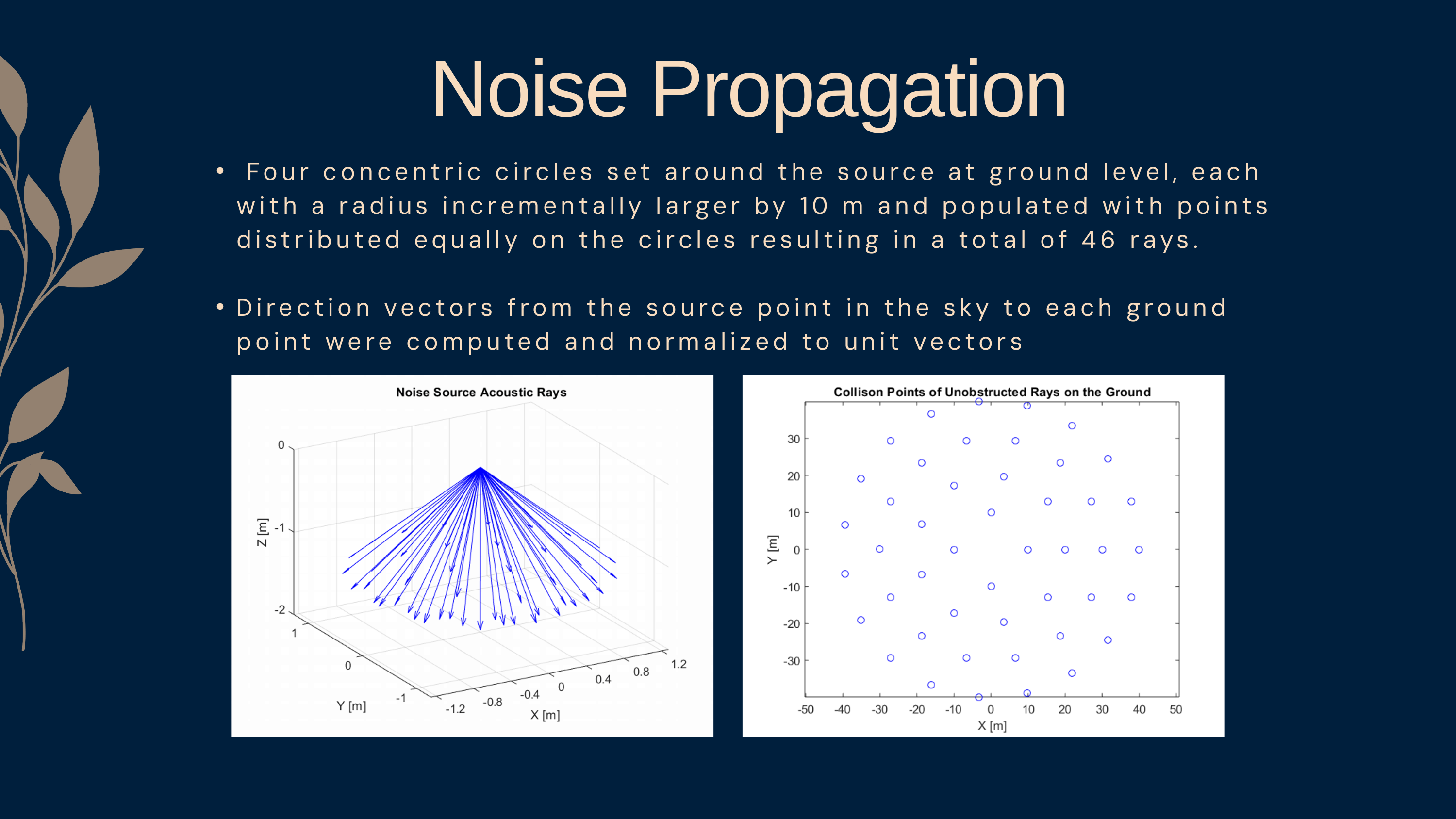

Noise Propagation

 Four concentric circles set around the source at ground level, each with a radius incrementally larger by 10 m and populated with points distributed equally on the circles resulting in a total of 46 rays.

Direction vectors from the source point in the sky to each ground point were computed and normalized to unit vectors